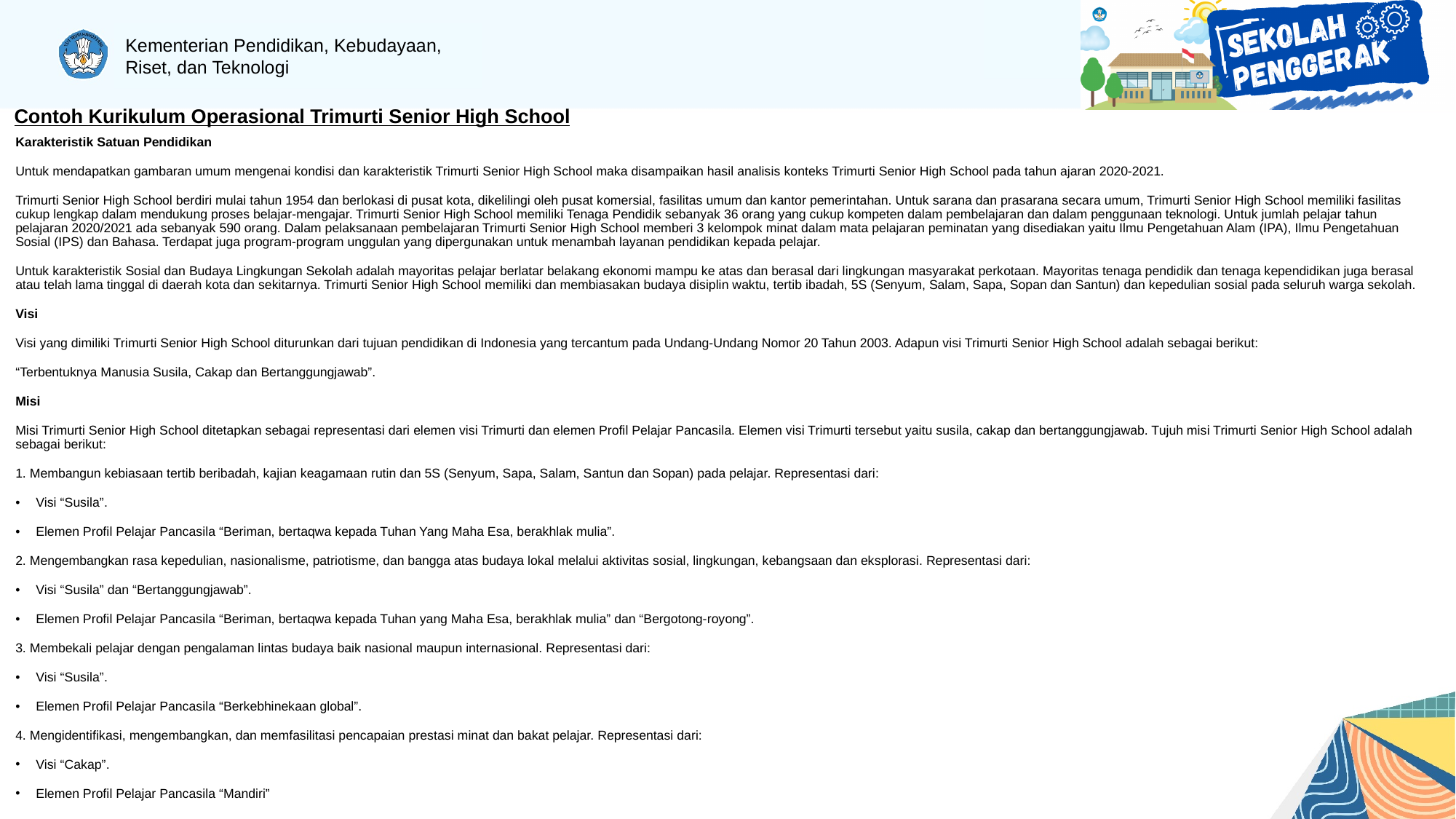

# Contoh Kurikulum Operasional Trimurti Senior High School
Karakteristik Satuan Pendidikan
Untuk mendapatkan gambaran umum mengenai kondisi dan karakteristik Trimurti Senior High School maka disampaikan hasil analisis konteks Trimurti Senior High School pada tahun ajaran 2020-2021.
Trimurti Senior High School berdiri mulai tahun 1954 dan berlokasi di pusat kota, dikelilingi oleh pusat komersial, fasilitas umum dan kantor pemerintahan. Untuk sarana dan prasarana secara umum, Trimurti Senior High School memiliki fasilitas cukup lengkap dalam mendukung proses belajar-mengajar. Trimurti Senior High School memiliki Tenaga Pendidik sebanyak 36 orang yang cukup kompeten dalam pembelajaran dan dalam penggunaan teknologi. Untuk jumlah pelajar tahun pelajaran 2020/2021 ada sebanyak 590 orang. Dalam pelaksanaan pembelajaran Trimurti Senior High School memberi 3 kelompok minat dalam mata pelajaran peminatan yang disediakan yaitu Ilmu Pengetahuan Alam (IPA), Ilmu Pengetahuan Sosial (IPS) dan Bahasa. Terdapat juga program-program unggulan yang dipergunakan untuk menambah layanan pendidikan kepada pelajar.
Untuk karakteristik Sosial dan Budaya Lingkungan Sekolah adalah mayoritas pelajar berlatar belakang ekonomi mampu ke atas dan berasal dari lingkungan masyarakat perkotaan. Mayoritas tenaga pendidik dan tenaga kependidikan juga berasal atau telah lama tinggal di daerah kota dan sekitarnya. Trimurti Senior High School memiliki dan membiasakan budaya disiplin waktu, tertib ibadah, 5S (Senyum, Salam, Sapa, Sopan dan Santun) dan kepedulian sosial pada seluruh warga sekolah.
Visi
Visi yang dimiliki Trimurti Senior High School diturunkan dari tujuan pendidikan di Indonesia yang tercantum pada Undang-Undang Nomor 20 Tahun 2003. Adapun visi Trimurti Senior High School adalah sebagai berikut:
“Terbentuknya Manusia Susila, Cakap dan Bertanggungjawab”.
Misi
Misi Trimurti Senior High School ditetapkan sebagai representasi dari elemen visi Trimurti dan elemen Profil Pelajar Pancasila. Elemen visi Trimurti tersebut yaitu susila, cakap dan bertanggungjawab. Tujuh misi Trimurti Senior High School adalah sebagai berikut:
1. Membangun kebiasaan tertib beribadah, kajian keagamaan rutin dan 5S (Senyum, Sapa, Salam, Santun dan Sopan) pada pelajar. Representasi dari:
Visi “Susila”.
Elemen Profil Pelajar Pancasila “Beriman, bertaqwa kepada Tuhan Yang Maha Esa, berakhlak mulia”.
2. Mengembangkan rasa kepedulian, nasionalisme, patriotisme, dan bangga atas budaya lokal melalui aktivitas sosial, lingkungan, kebangsaan dan eksplorasi. Representasi dari:
Visi “Susila” dan “Bertanggungjawab”.
Elemen Profil Pelajar Pancasila “Beriman, bertaqwa kepada Tuhan yang Maha Esa, berakhlak mulia” dan “Bergotong-royong”.
3. Membekali pelajar dengan pengalaman lintas budaya baik nasional maupun internasional. Representasi dari:
Visi “Susila”.
Elemen Profil Pelajar Pancasila “Berkebhinekaan global”.
4. Mengidentifikasi, mengembangkan, dan memfasilitasi pencapaian prestasi minat dan bakat pelajar. Representasi dari:
Visi “Cakap”.
Elemen Profil Pelajar Pancasila “Mandiri”